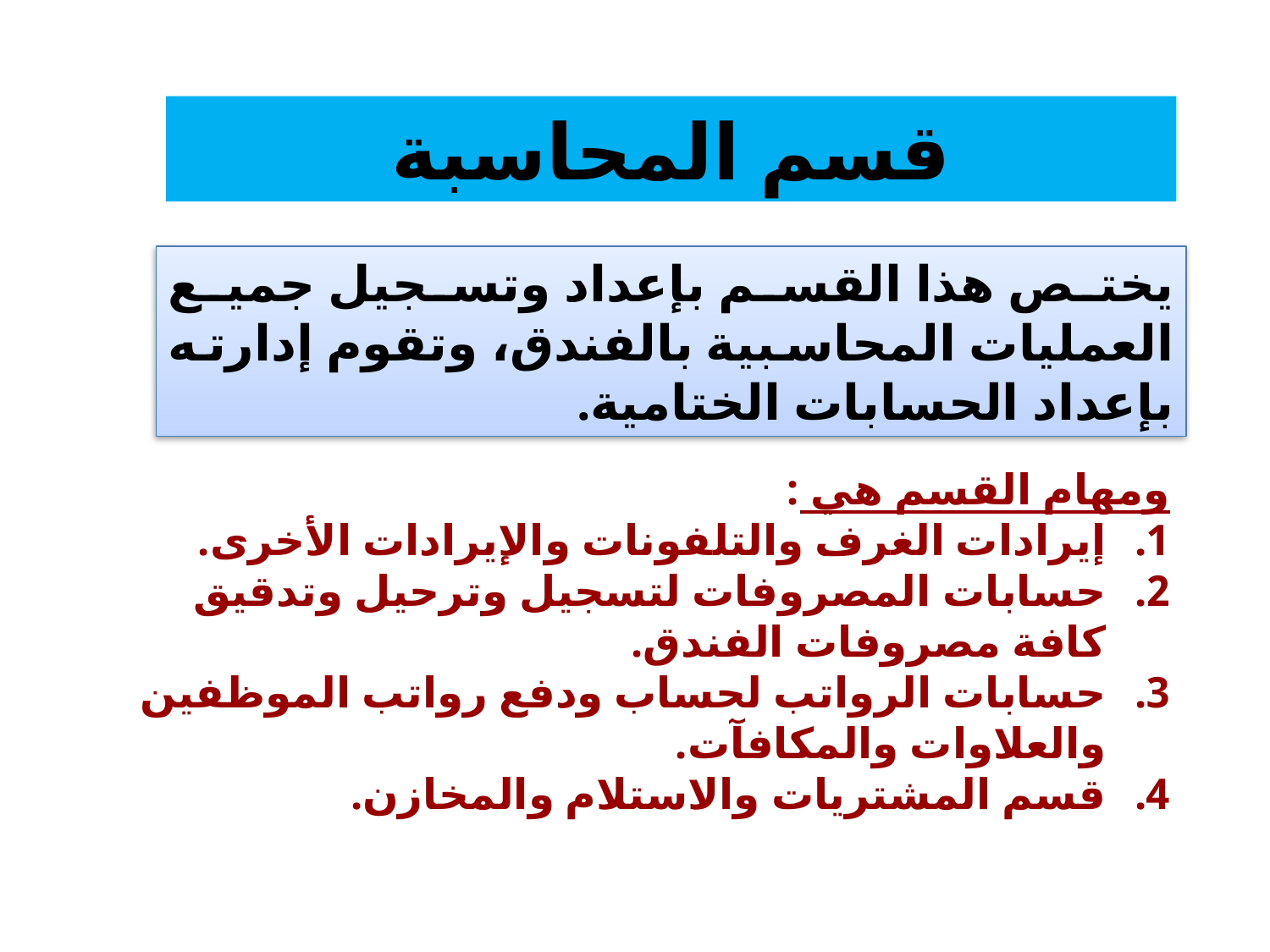

قسم المحاسبة
يختص هذا القسم بإعداد وتسجيل جميع العمليات المحاسبية بالفندق، وتقوم إدارته بإعداد الحسابات الختامية.
ومهام القسم هي :
إيرادات الغرف والتلفونات والإيرادات الأخرى.
حسابات المصروفات لتسجيل وترحيل وتدقيق كافة مصروفات الفندق.
حسابات الرواتب لحساب ودفع رواتب الموظفين والعلاوات والمكافآت.
قسم المشتريات والاستلام والمخازن.